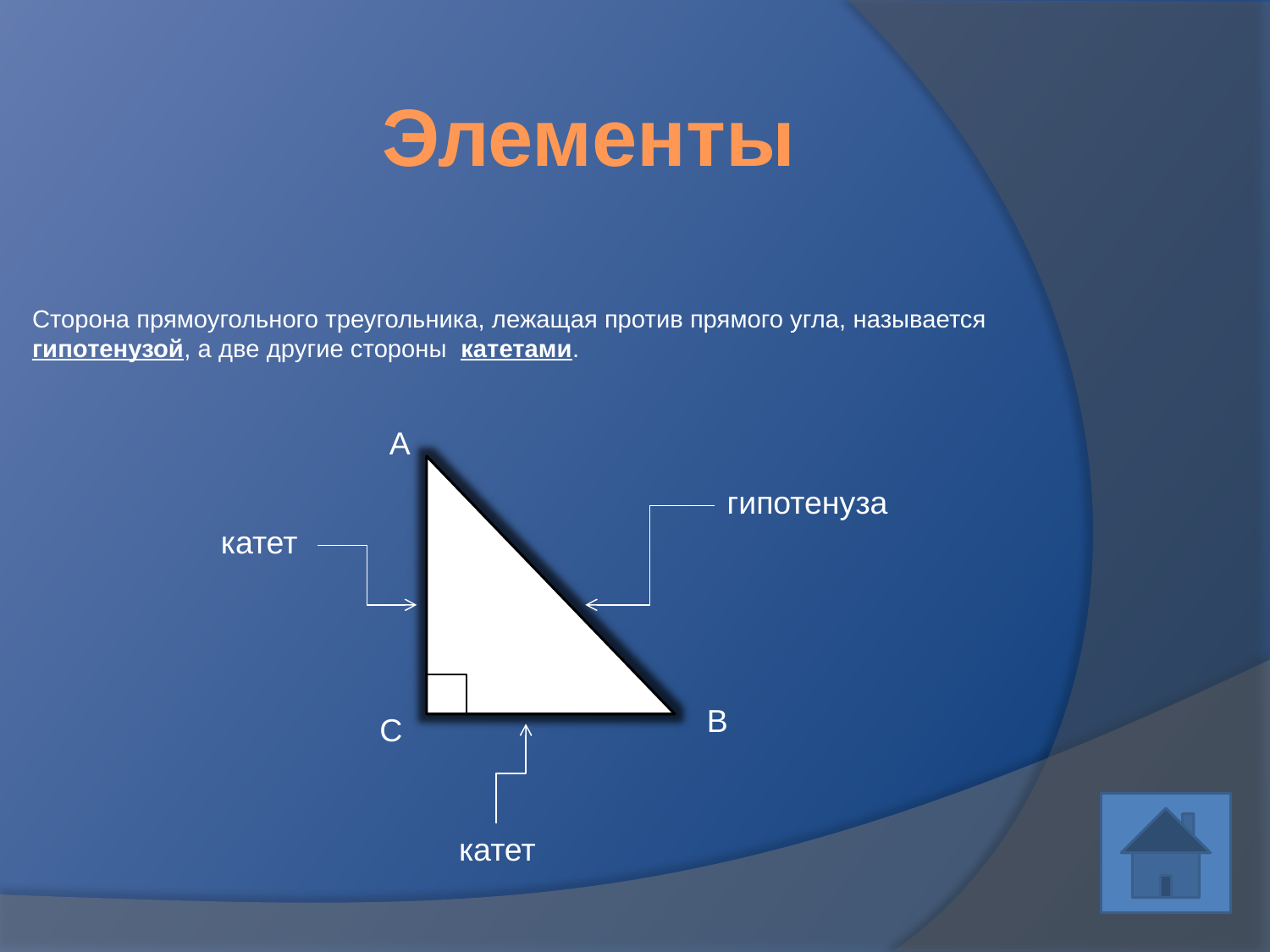

# Элементы
Сторона прямоугольного треугольника, лежащая против прямого угла, называется гипотенузой, а две другие стороны  катетами.
А

гипотенуза
катет
В
С

катет